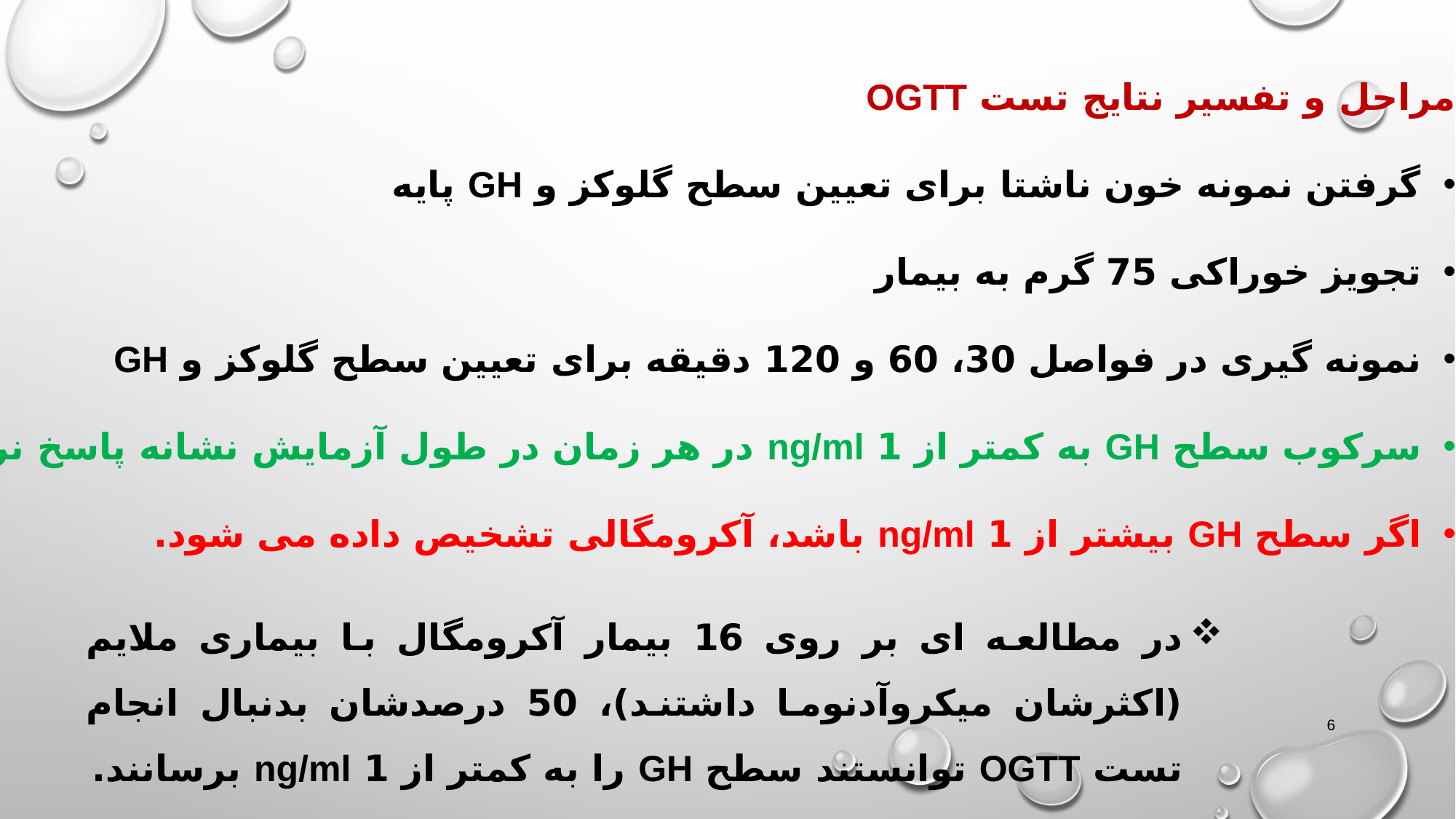

مراحل و تفسیر نتایج تست OGTT
گرفتن نمونه خون ناشتا برای تعیین سطح گلوکز و GH پایه
تجویز خوراکی 75 گرم به بیمار
نمونه گیری در فواصل 30، 60 و 120 دقیقه برای تعیین سطح گلوکز و GH
سرکوب سطح GH به کمتر از 1 ng/ml در هر زمان در طول آزمایش نشانه پاسخ نرمال است.
اگر سطح GH بیشتر از 1 ng/ml باشد، آکرومگالی تشخیص داده می شود.
در مطالعه ای بر روی 16 بیمار آکرومگال با بیماری ملایم (اکثرشان میکروآدنوما داشتند)، 50 درصدشان بدنبال انجام تست OGTT توانستند سطح GH را به کمتر از 1 ng/ml برسانند.
6